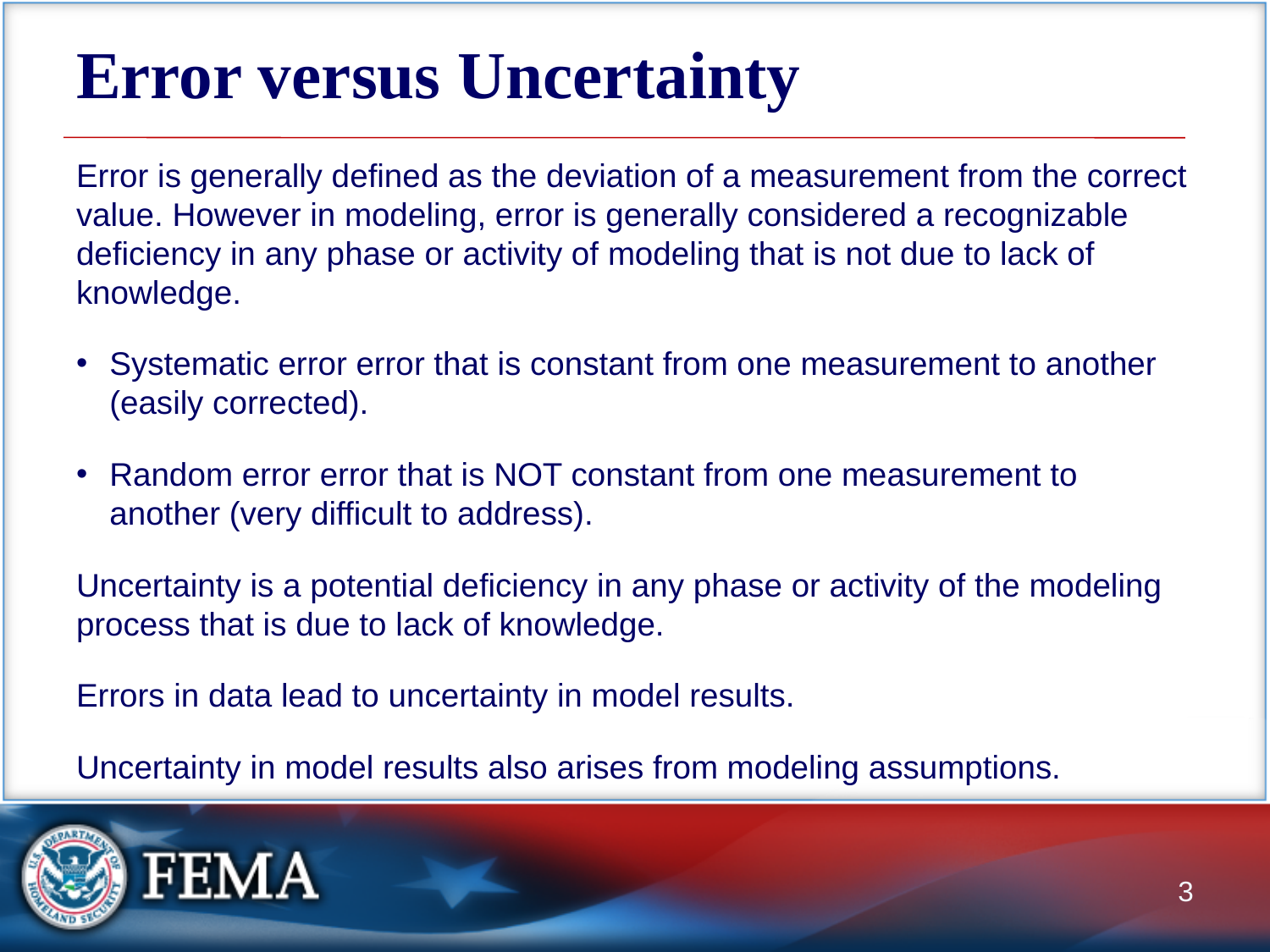

# Error versus Uncertainty
Error is generally defined as the deviation of a measurement from the correct value. However in modeling, error is generally considered a recognizable deficiency in any phase or activity of modeling that is not due to lack of knowledge.
Systematic error error that is constant from one measurement to another (easily corrected).
Random error error that is NOT constant from one measurement to another (very difficult to address).
Uncertainty is a potential deficiency in any phase or activity of the modeling process that is due to lack of knowledge.
Errors in data lead to uncertainty in model results.
Uncertainty in model results also arises from modeling assumptions.
3